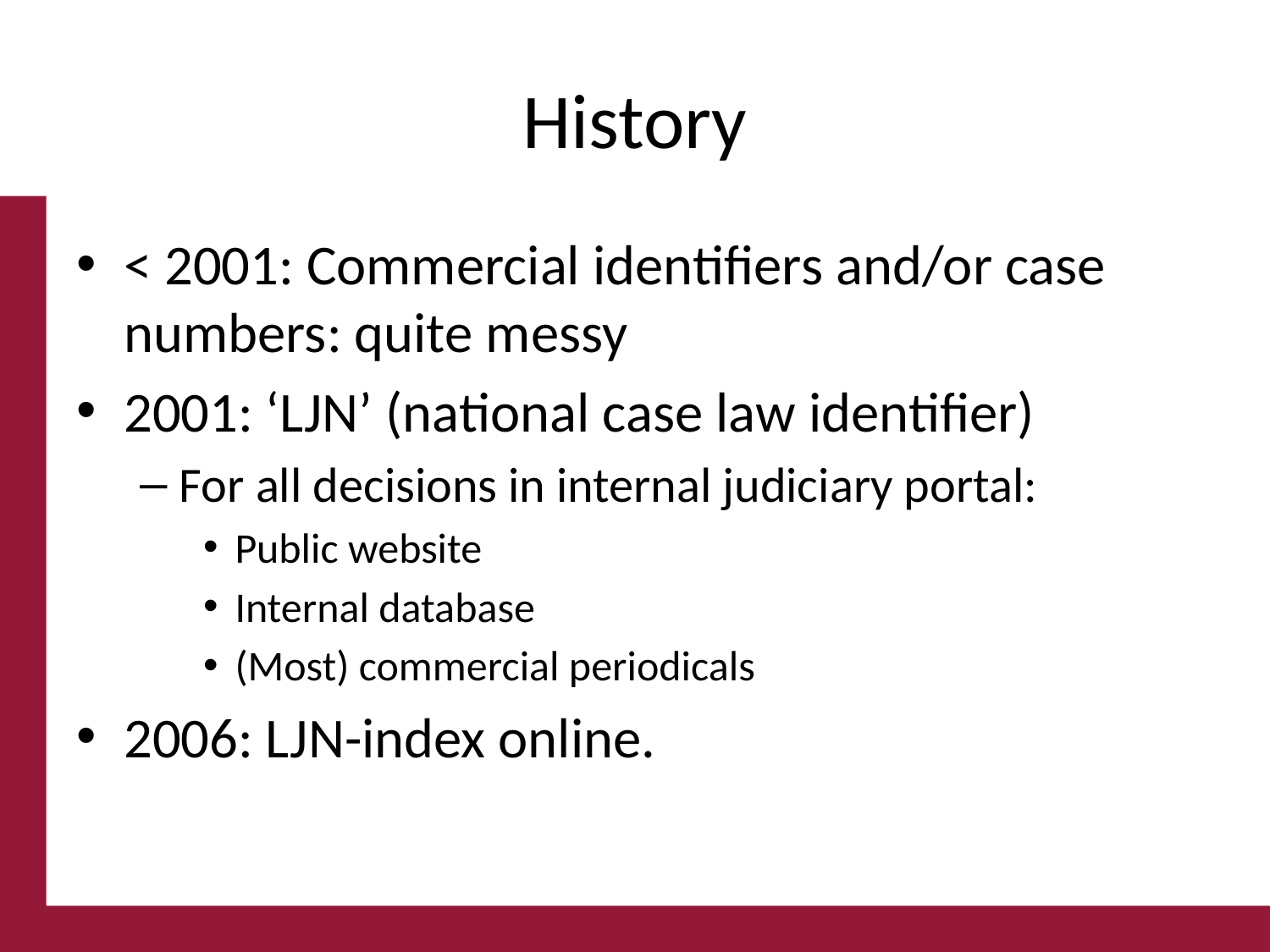

# History
< 2001: Commercial identifiers and/or case numbers: quite messy
2001: ‘LJN’ (national case law identifier)
For all decisions in internal judiciary portal:
Public website
Internal database
(Most) commercial periodicals
2006: LJN-index online.